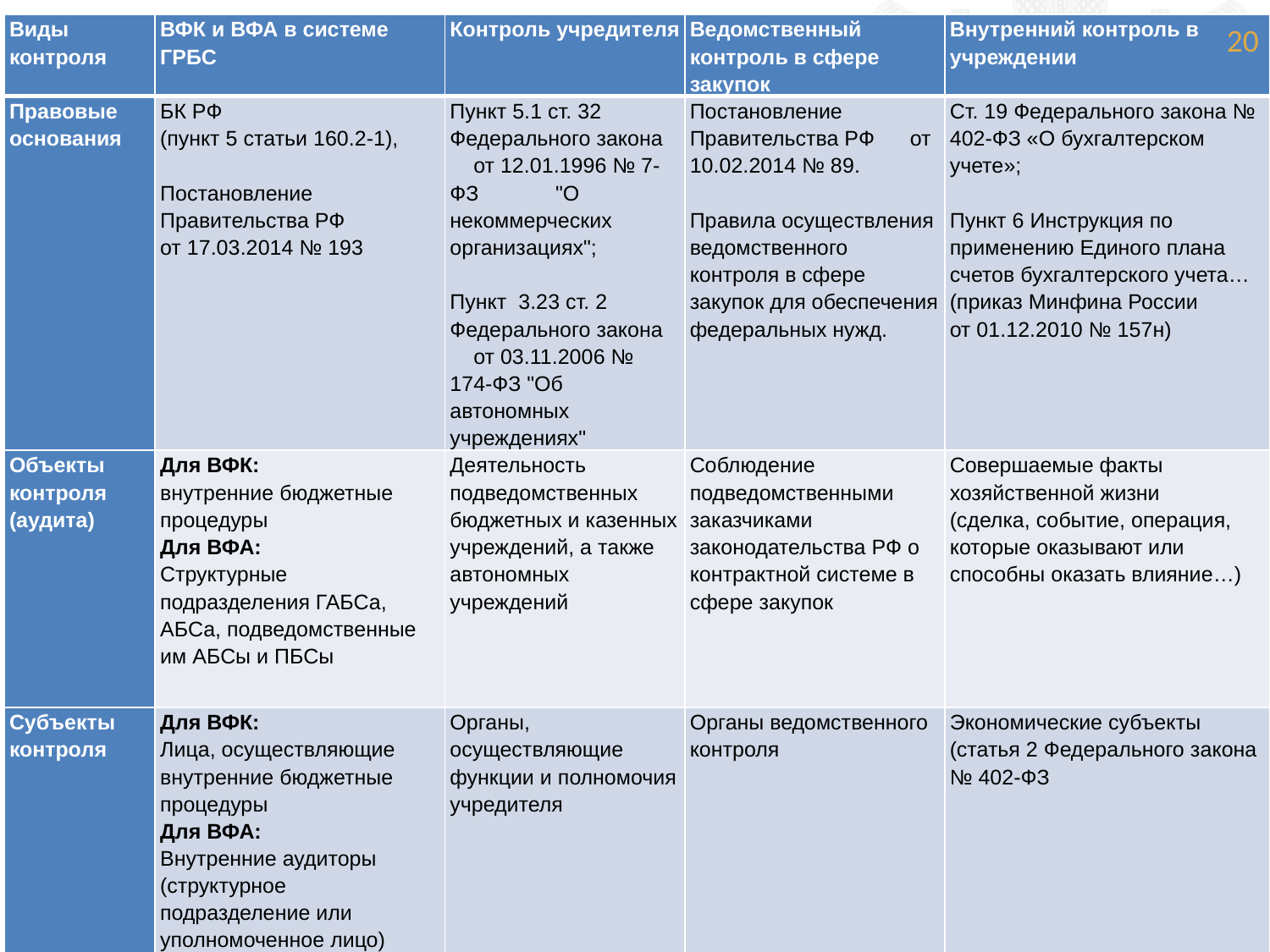

| Виды контроля | ВФК и ВФА в системе ГРБС | Контроль учредителя | Ведомственный контроль в сфере закупок | Внутренний контроль в учреждении |
| --- | --- | --- | --- | --- |
| Правовые основания | БК РФ (пункт 5 статьи 160.2-1), Постановление Правительства РФ от 17.03.2014 № 193 | Пункт 5.1 ст. 32 Федерального закона от 12.01.1996 № 7-ФЗ "О некоммерческих организациях"; Пункт 3.23 ст. 2 Федерального закона от 03.11.2006 № 174-ФЗ "Об автономных учреждениях" | Постановление Правительства РФ от 10.02.2014 № 89. Правила осуществления ведомственного контроля в сфере закупок для обеспечения федеральных нужд. | Ст. 19 Федерального закона № 402-ФЗ «О бухгалтерском учете»; Пункт 6 Инструкция по применению Единого плана счетов бухгалтерского учета… (приказ Минфина России от 01.12.2010 № 157н) |
| Объекты контроля (аудита) | Для ВФК: внутренние бюджетные процедуры Для ВФА: Структурные подразделения ГАБСа, АБСа, подведомственные им АБСы и ПБСы | Деятельность подведомственных бюджетных и казенных учреждений, а также автономных учреждений | Соблюдение подведомственными заказчиками законодательства РФ о контрактной системе в сфере закупок | Совершаемые факты хозяйственной жизни (сделка, событие, операция, которые оказывают или способны оказать влияние…) |
| Субъекты контроля | Для ВФК: Лица, осуществляющие внутренние бюджетные процедуры Для ВФА: Внутренние аудиторы (структурное подразделение или уполномоченное лицо) | Органы, осуществляющие функции и полномочия учредителя | Органы ведомственного контроля | Экономические субъекты (статья 2 Федерального закона № 402-ФЗ |
20